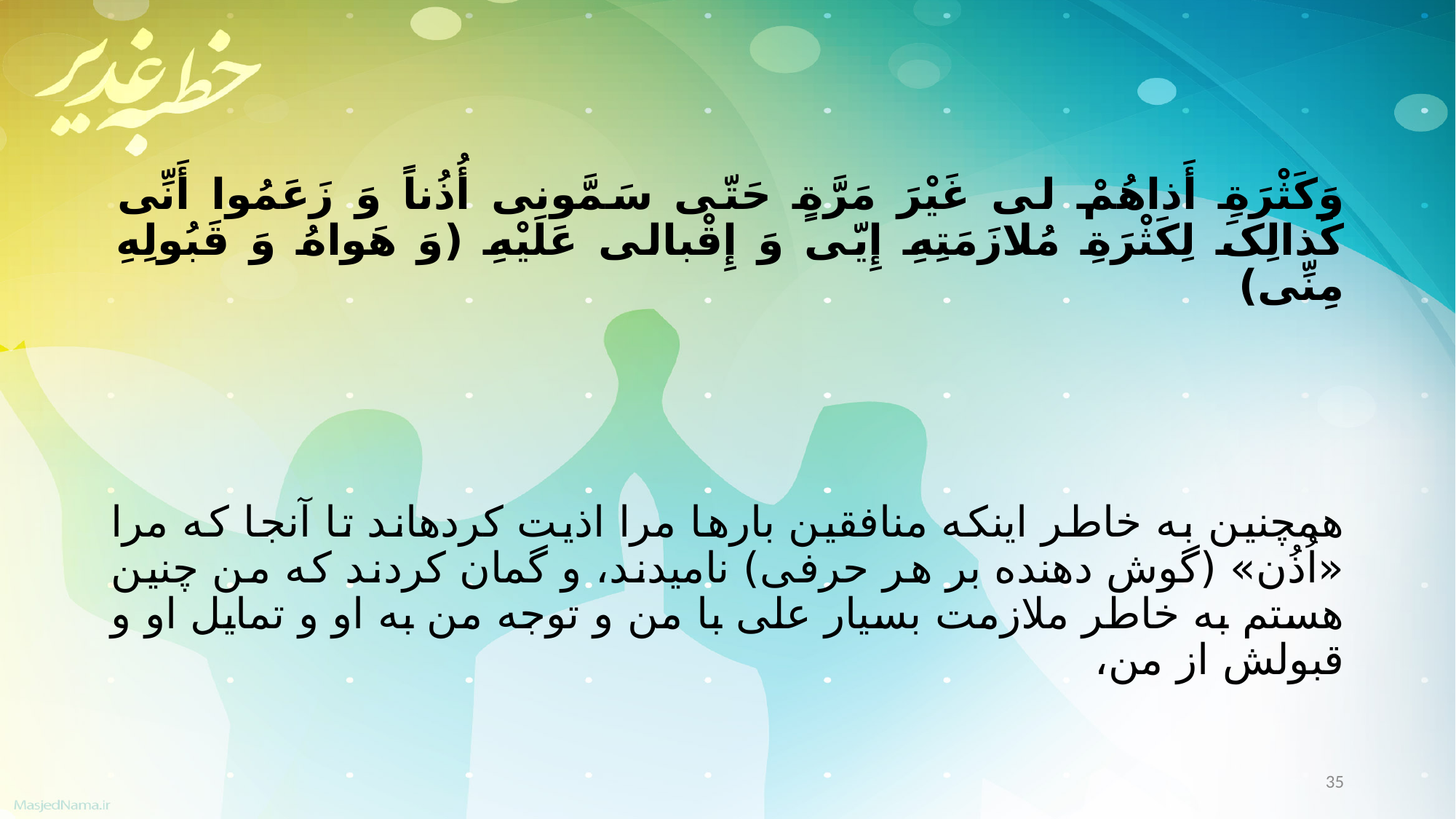

وَکَثْرَةِ أَذاهُمْ لی غَیْرَ مَرَّةٍ حَتّی سَمَّونی أُذُناً وَ زَعَمُوا أَنِّی کَذالِکَ لِکَثْرَةِ مُلازَمَتِهِ إِیّی وَ إِقْبالی عَلَیْهِ (وَ هَواهُ وَ قَبُولِهِ مِنِّی)
همچنین به خاطر اینکه منافقین بارها مرا اذیت کرده‏اند تا آنجا که مرا «اُذُن» (گوش دهنده بر هر حرفى) نامیدند، و گمان کردند که من چنین هستم به خاطر ملازمت بسیار على با من و توجه من به او و تمایل او و قبولش از من،
35